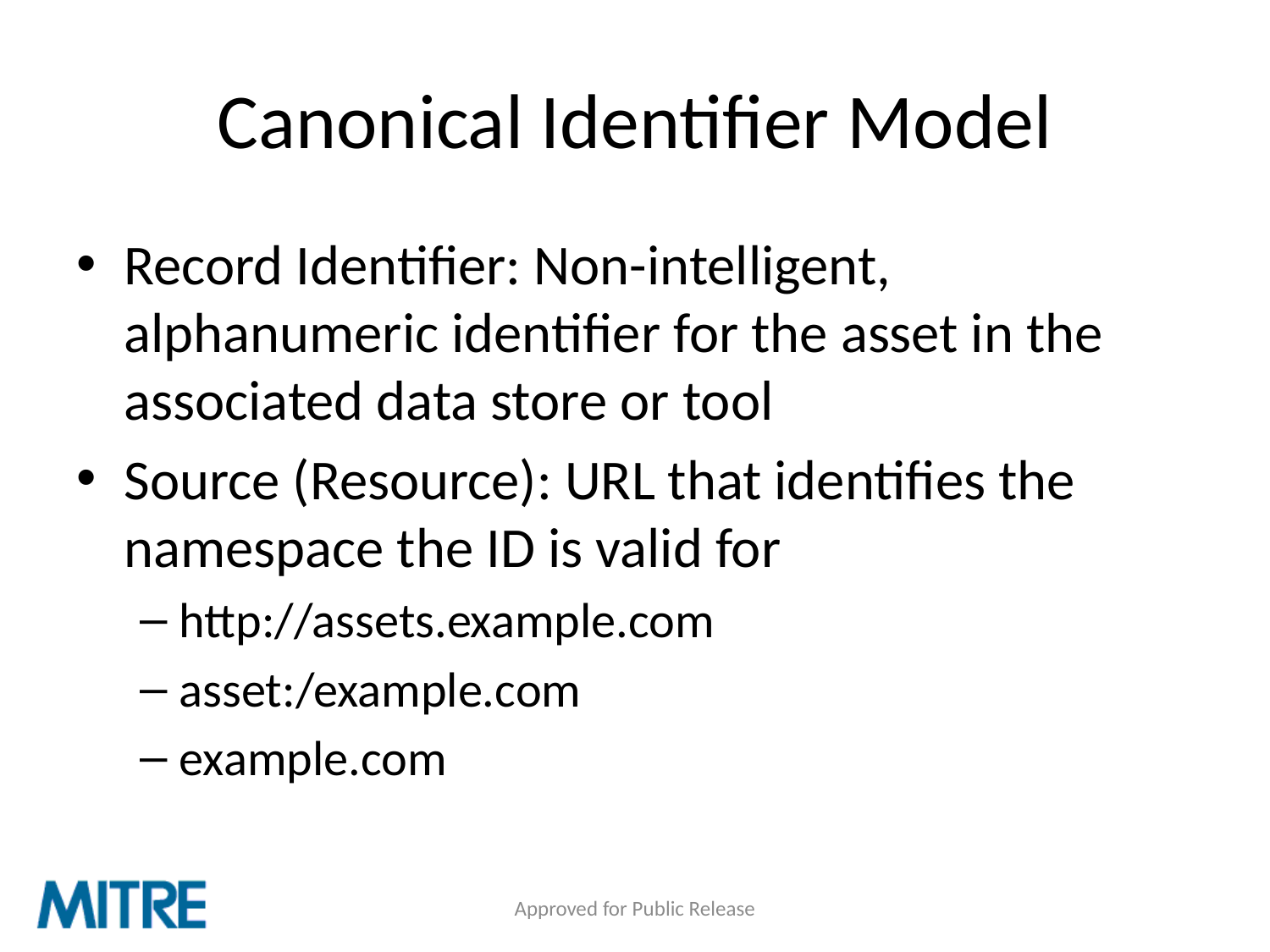

# Canonical Identifier Model
Record Identifier: Non-intelligent, alphanumeric identifier for the asset in the associated data store or tool
Source (Resource): URL that identifies the namespace the ID is valid for
http://assets.example.com
asset:/example.com
example.com
Approved for Public Release